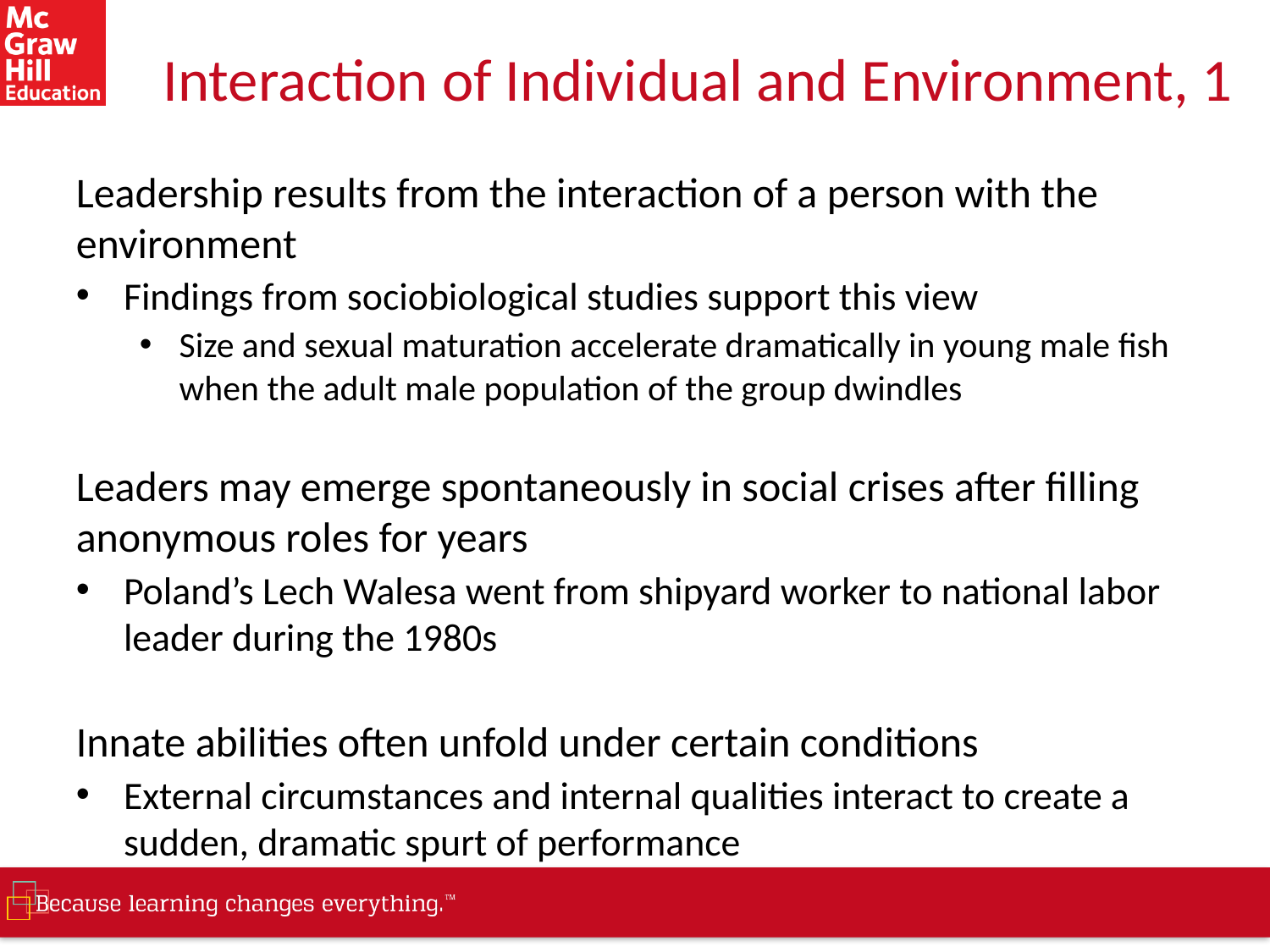

# Interaction of Individual and Environment, 1
Leadership results from the interaction of a person with the environment
Findings from sociobiological studies support this view
Size and sexual maturation accelerate dramatically in young male fish when the adult male population of the group dwindles

Leaders may emerge spontaneously in social crises after filling anonymous roles for years
Poland’s Lech Walesa went from shipyard worker to national labor leader during the 1980s

Innate abilities often unfold under certain conditions
External circumstances and internal qualities interact to create a sudden, dramatic spurt of performance